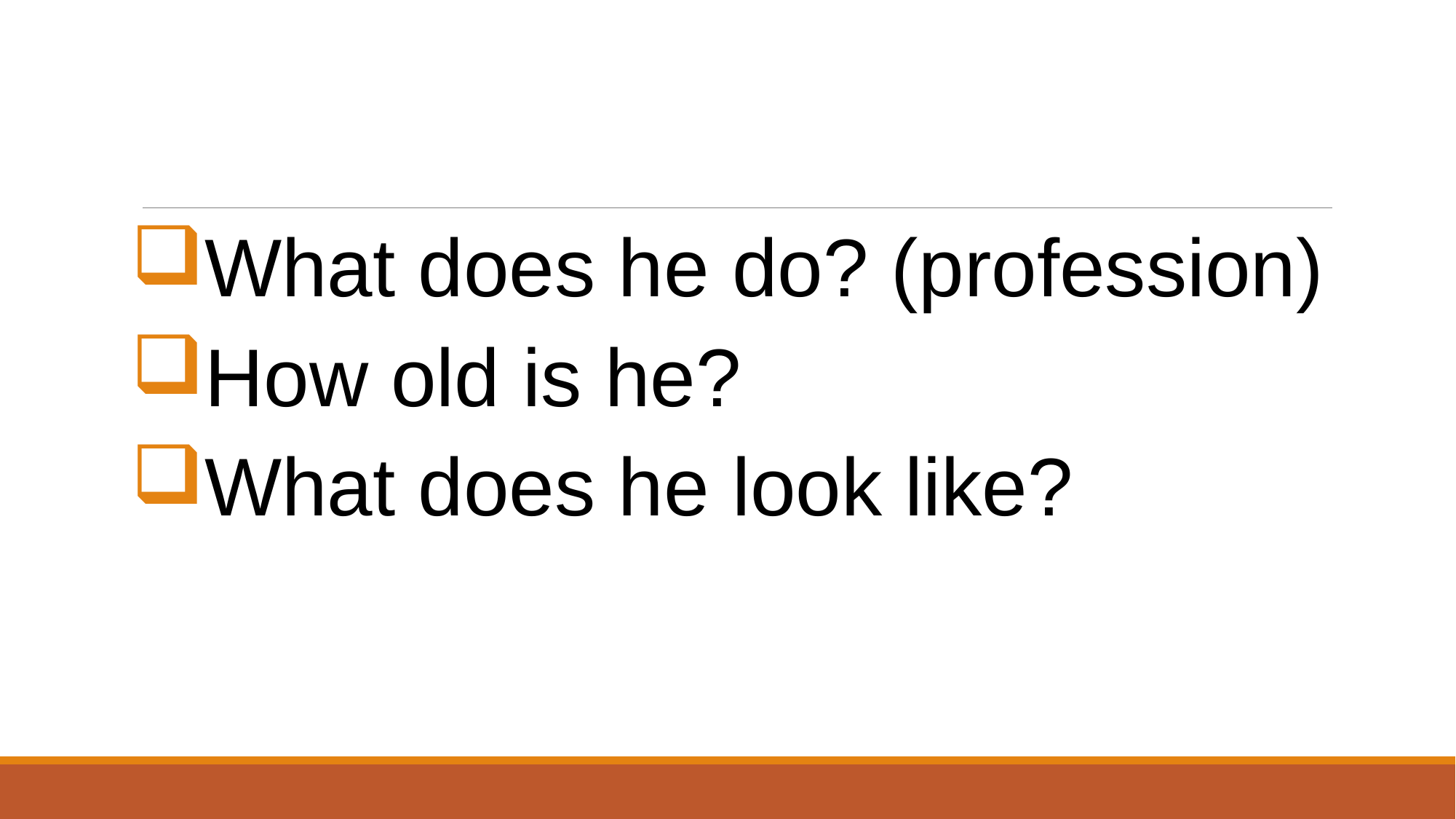

#
What does he do? (profession)
How old is he?
What does he look like?